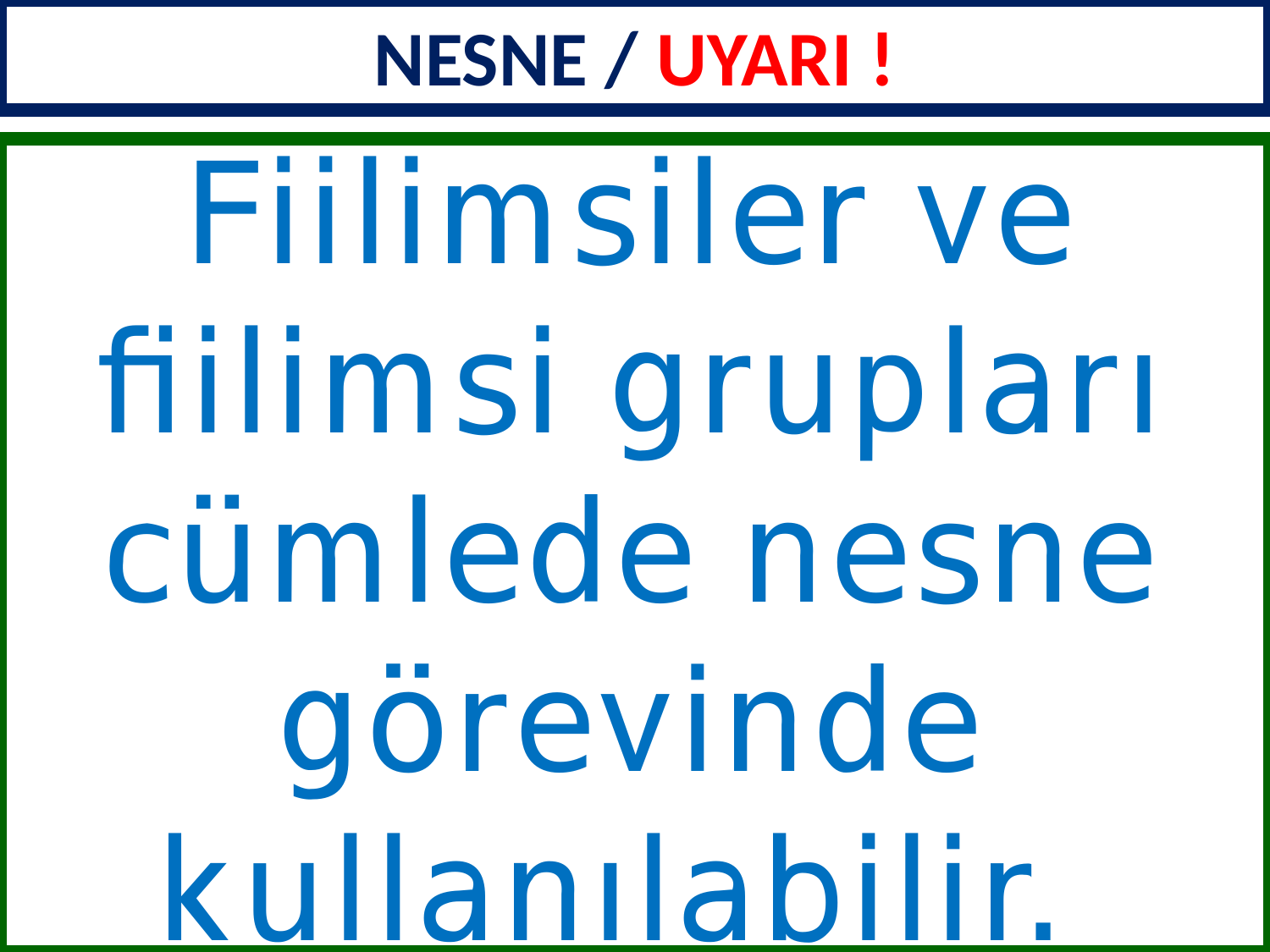

NESNE / UYARI !
Fiilimsiler ve fiilimsi grupları cümlede nesne görevinde kullanılabilir.